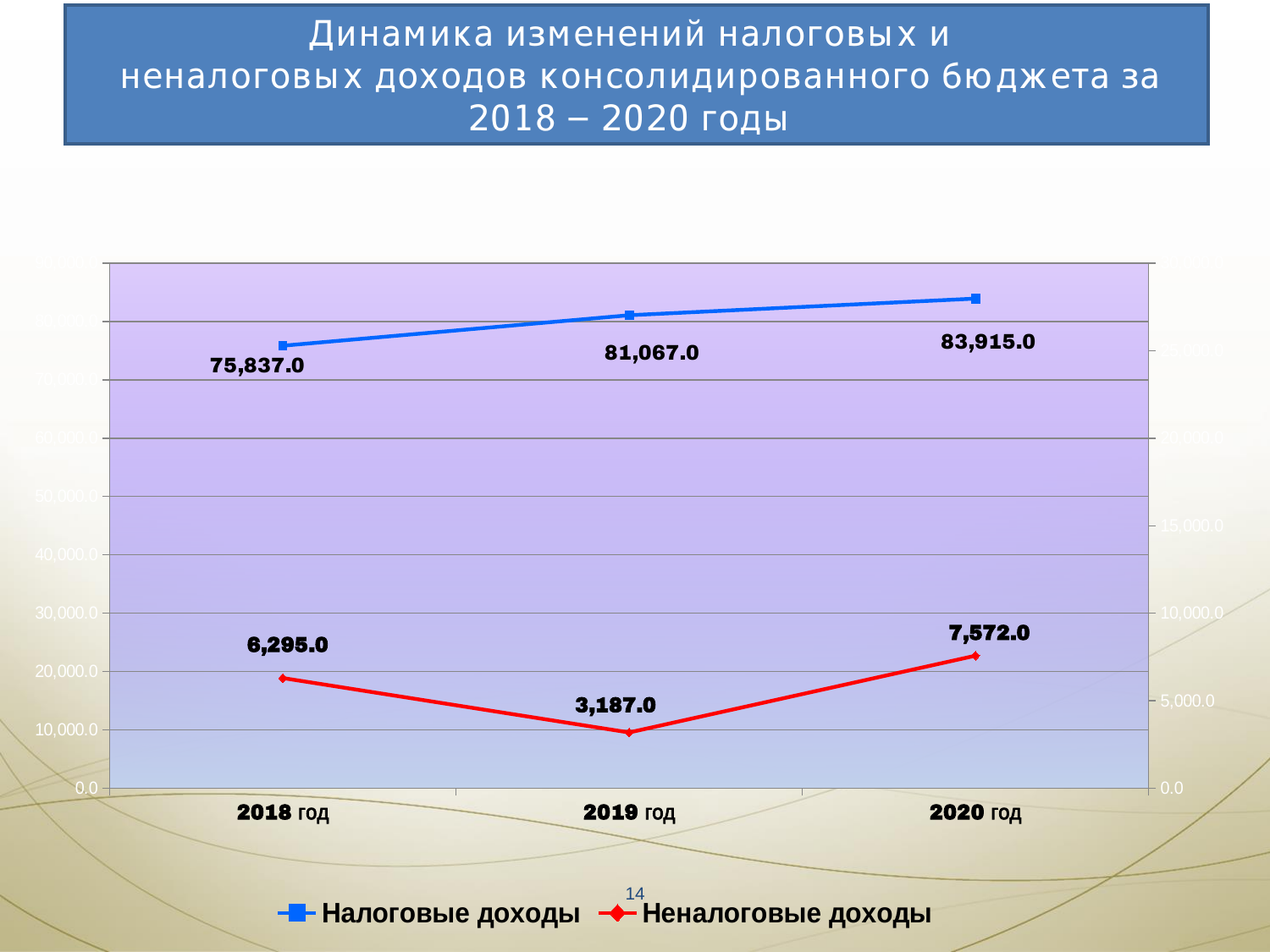

Динамика изменений налоговых и
 неналоговых доходов консолидированного бюджета за 2018 – 2020 годы

### Chart

| Category | Налоговые доходы | Неналоговые доходы |
|---|---|---|
| 2018 год | 75837.0 | 6295.0 |
| 2019 год | 81067.0 | 3187.0 |
| 2020 год | 83915.0 | 7572.0 |
14
Итоги       2003